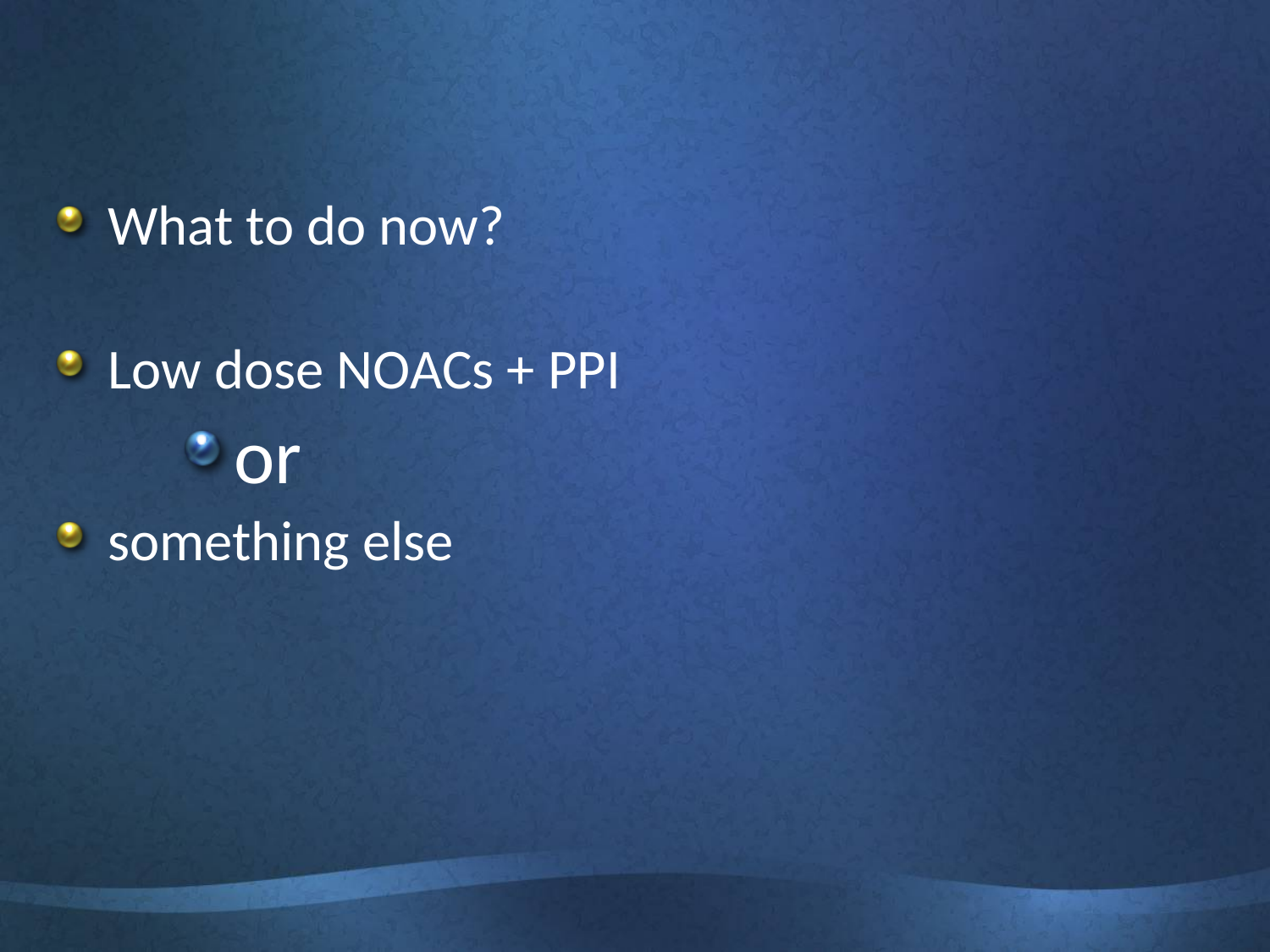

What to do now?

Low dose NOACs + PPI
or
something else